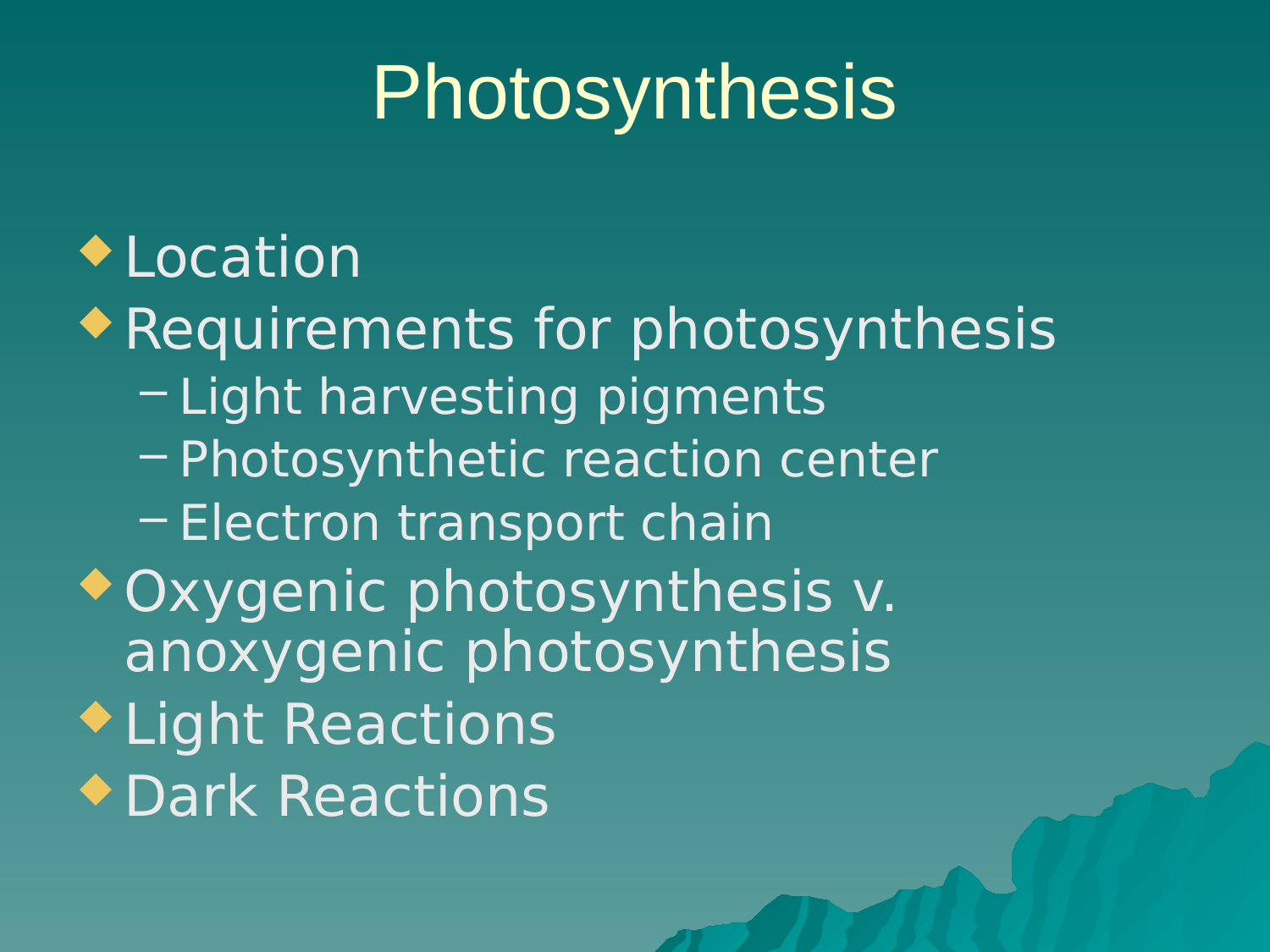

# Photosynthesis
Location
Requirements for photosynthesis
Light harvesting pigments
Photosynthetic reaction center
Electron transport chain
Oxygenic photosynthesis v. anoxygenic photosynthesis
Light Reactions
Dark Reactions